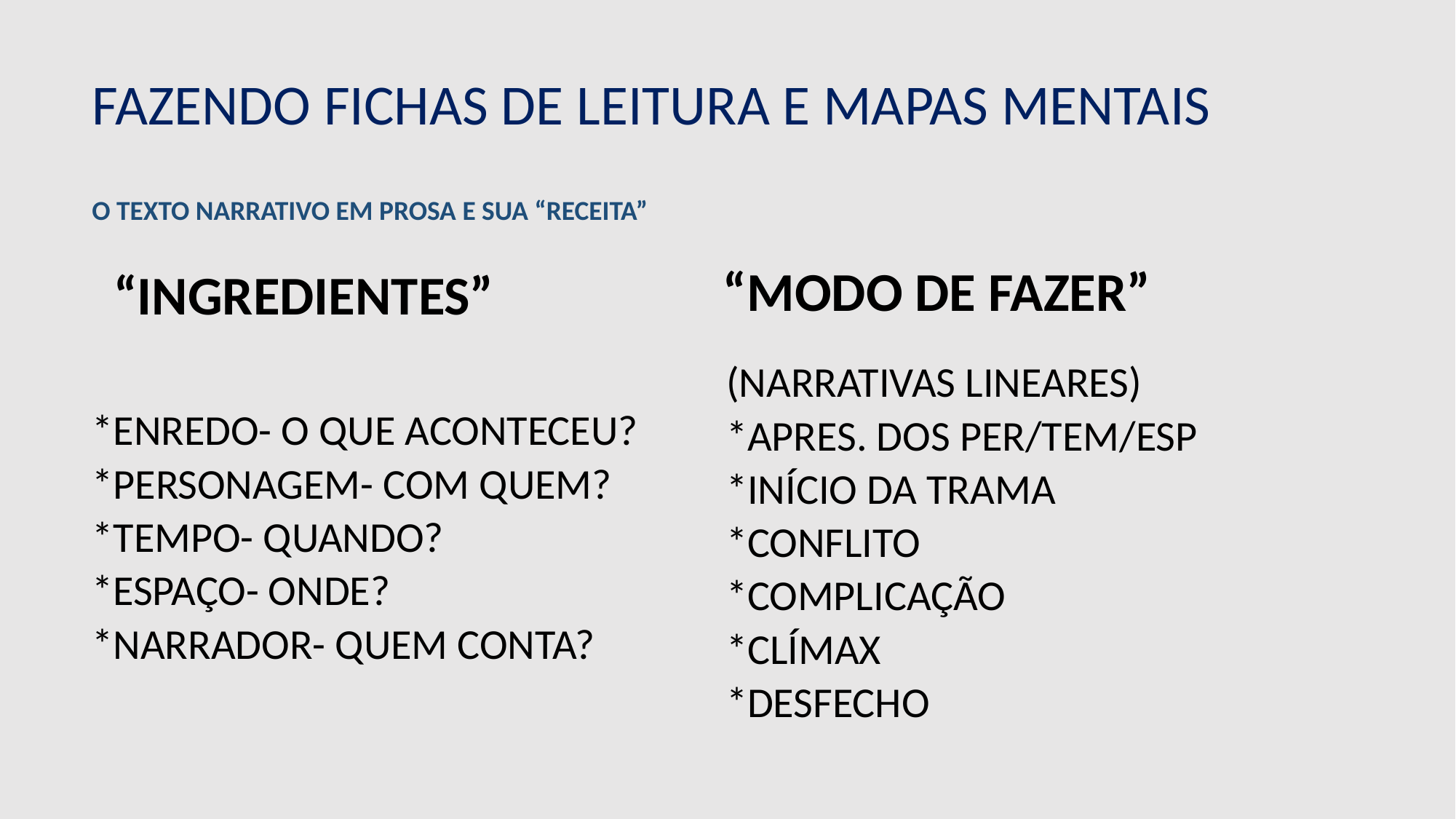

# FAZENDO FICHAS DE LEITURA E MAPAS MENTAIS
O TEXTO NARRATIVO EM PROSA E SUA “RECEITA”
“MODO DE FAZER”
“INGREDIENTES”
(NARRATIVAS LINEARES)
*APRES. DOS PER/TEM/ESP
*INÍCIO DA TRAMA
*CONFLITO
*COMPLICAÇÃO
*CLÍMAX
*DESFECHO
*ENREDO- O QUE ACONTECEU?
*PERSONAGEM- COM QUEM?
*TEMPO- QUANDO?
*ESPAÇO- ONDE?
*NARRADOR- QUEM CONTA?